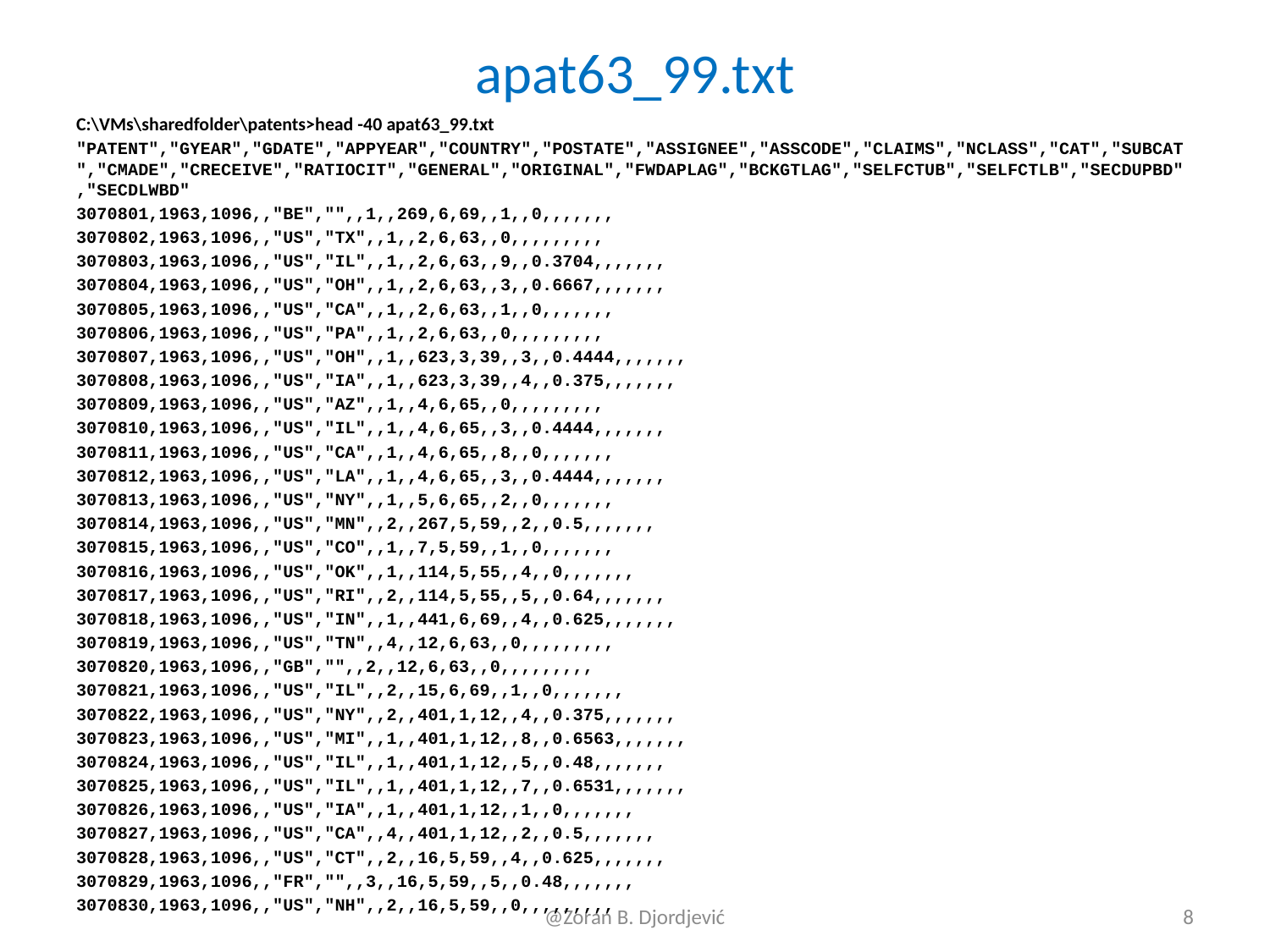

# apat63_99.txt
C:\VMs\sharedfolder\patents>head -40 apat63_99.txt
"PATENT","GYEAR","GDATE","APPYEAR","COUNTRY","POSTATE","ASSIGNEE","ASSCODE","CLAIMS","NCLASS","CAT","SUBCAT","CMADE","CRECEIVE","RATIOCIT","GENERAL","ORIGINAL","FWDAPLAG","BCKGTLAG","SELFCTUB","SELFCTLB","SECDUPBD","SECDLWBD"
3070801,1963,1096,,"BE","",,1,,269,6,69,,1,,0,,,,,,,
3070802,1963,1096,,"US","TX",,1,,2,6,63,,0,,,,,,,,,
3070803,1963,1096,,"US","IL",,1,,2,6,63,,9,,0.3704,,,,,,,
3070804,1963,1096,,"US","OH",,1,,2,6,63,,3,,0.6667,,,,,,,
3070805,1963,1096,,"US","CA",,1,,2,6,63,,1,,0,,,,,,,
3070806,1963,1096,,"US","PA",,1,,2,6,63,,0,,,,,,,,,
3070807,1963,1096,,"US","OH",,1,,623,3,39,,3,,0.4444,,,,,,,
3070808,1963,1096,,"US","IA",,1,,623,3,39,,4,,0.375,,,,,,,
3070809,1963,1096,,"US","AZ",,1,,4,6,65,,0,,,,,,,,,
3070810,1963,1096,,"US","IL",,1,,4,6,65,,3,,0.4444,,,,,,,
3070811,1963,1096,,"US","CA",,1,,4,6,65,,8,,0,,,,,,,
3070812,1963,1096,,"US","LA",,1,,4,6,65,,3,,0.4444,,,,,,,
3070813,1963,1096,,"US","NY",,1,,5,6,65,,2,,0,,,,,,,
3070814,1963,1096,,"US","MN",,2,,267,5,59,,2,,0.5,,,,,,,
3070815,1963,1096,,"US","CO",,1,,7,5,59,,1,,0,,,,,,,
3070816,1963,1096,,"US","OK",,1,,114,5,55,,4,,0,,,,,,,
3070817,1963,1096,,"US","RI",,2,,114,5,55,,5,,0.64,,,,,,,
3070818,1963,1096,,"US","IN",,1,,441,6,69,,4,,0.625,,,,,,,
3070819,1963,1096,,"US","TN",,4,,12,6,63,,0,,,,,,,,,
3070820,1963,1096,,"GB","",,2,,12,6,63,,0,,,,,,,,,
3070821,1963,1096,,"US","IL",,2,,15,6,69,,1,,0,,,,,,,
3070822,1963,1096,,"US","NY",,2,,401,1,12,,4,,0.375,,,,,,,
3070823,1963,1096,,"US","MI",,1,,401,1,12,,8,,0.6563,,,,,,,
3070824,1963,1096,,"US","IL",,1,,401,1,12,,5,,0.48,,,,,,,
3070825,1963,1096,,"US","IL",,1,,401,1,12,,7,,0.6531,,,,,,,
3070826,1963,1096,,"US","IA",,1,,401,1,12,,1,,0,,,,,,,
3070827,1963,1096,,"US","CA",,4,,401,1,12,,2,,0.5,,,,,,,
3070828,1963,1096,,"US","CT",,2,,16,5,59,,4,,0.625,,,,,,,
3070829,1963,1096,,"FR","",,3,,16,5,59,,5,,0.48,,,,,,,
3070830,1963,1096,,"US","NH",,2,,16,5,59,,0,,,,,,,,,
@Zoran B. Djordjević
8